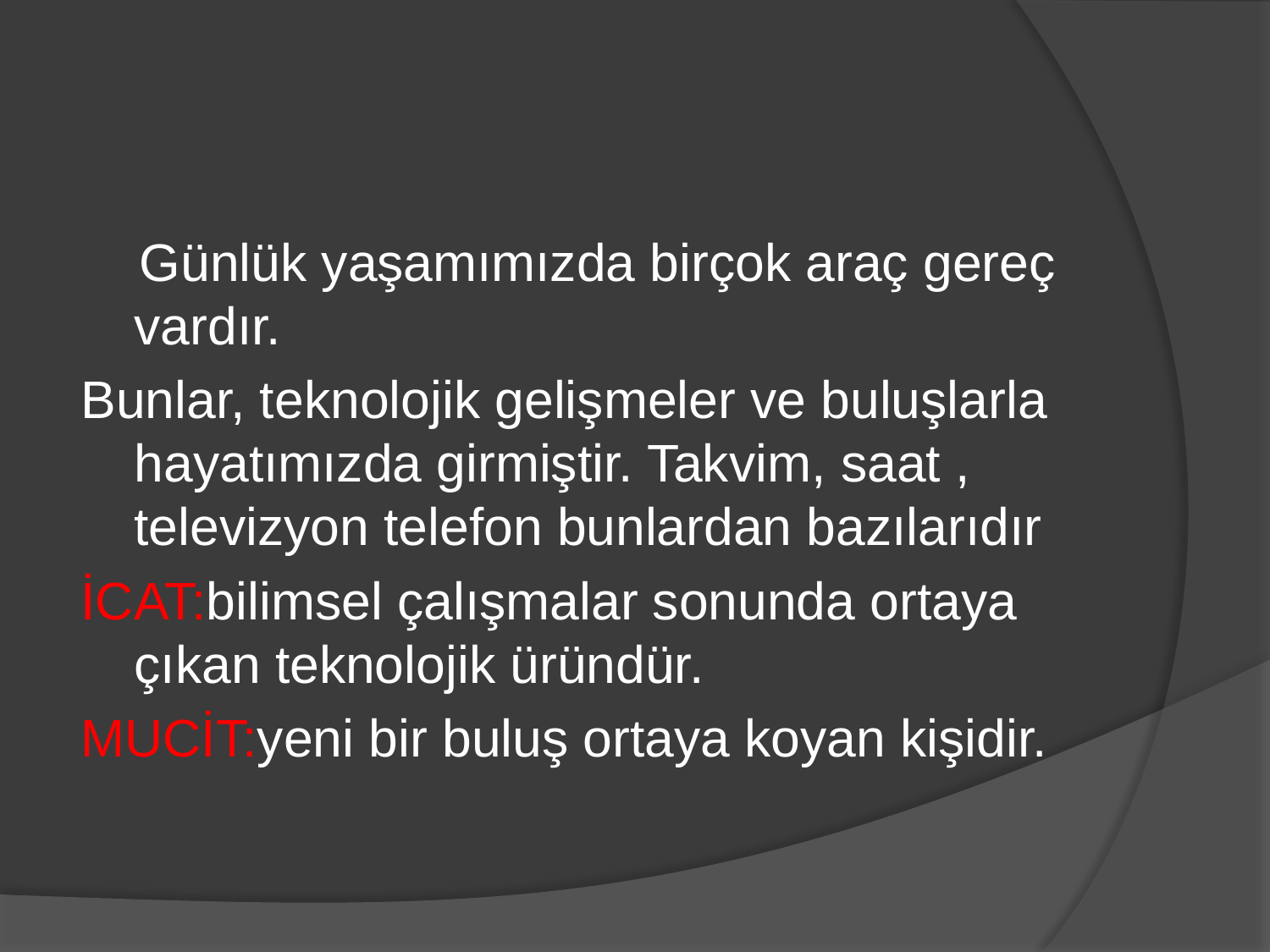

#
    Günlük yaşamımızda birçok araç gereç vardır.
Bunlar, teknolojik gelişmeler ve buluşlarla hayatımızda girmiştir. Takvim, saat , televizyon telefon bunlardan bazılarıdır
İCAT:bilimsel çalışmalar sonunda ortaya çıkan teknolojik üründür.
MUCİT:yeni bir buluş ortaya koyan kişidir.